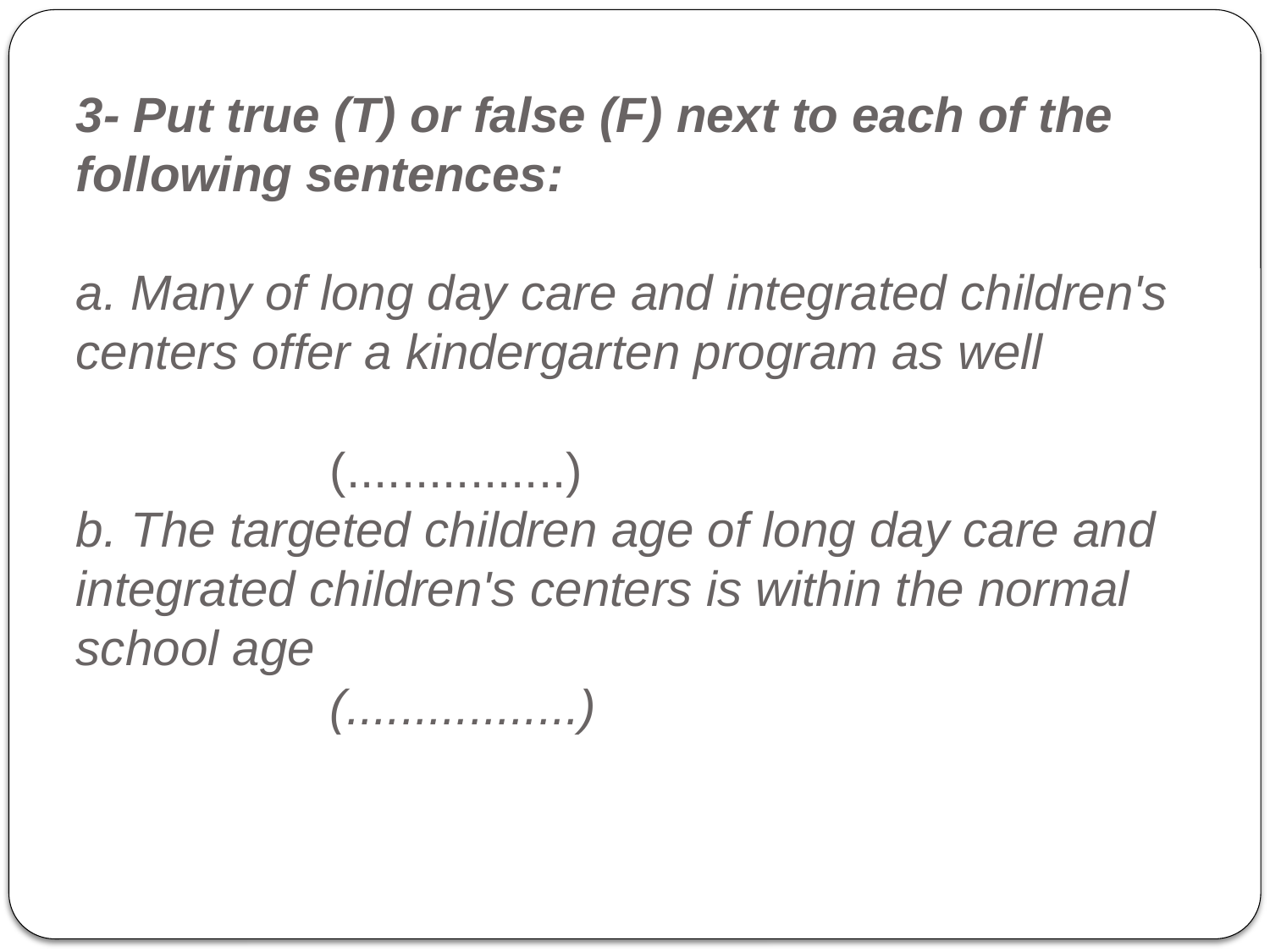

# 3- Put true (T) or false (F) next to each of the following sentences: a. Many of long day care and integrated children's centers offer a kindergarten program as well											(................) b. The targeted children age of long day care and integrated children's centers is within the normal school age 									(.................)